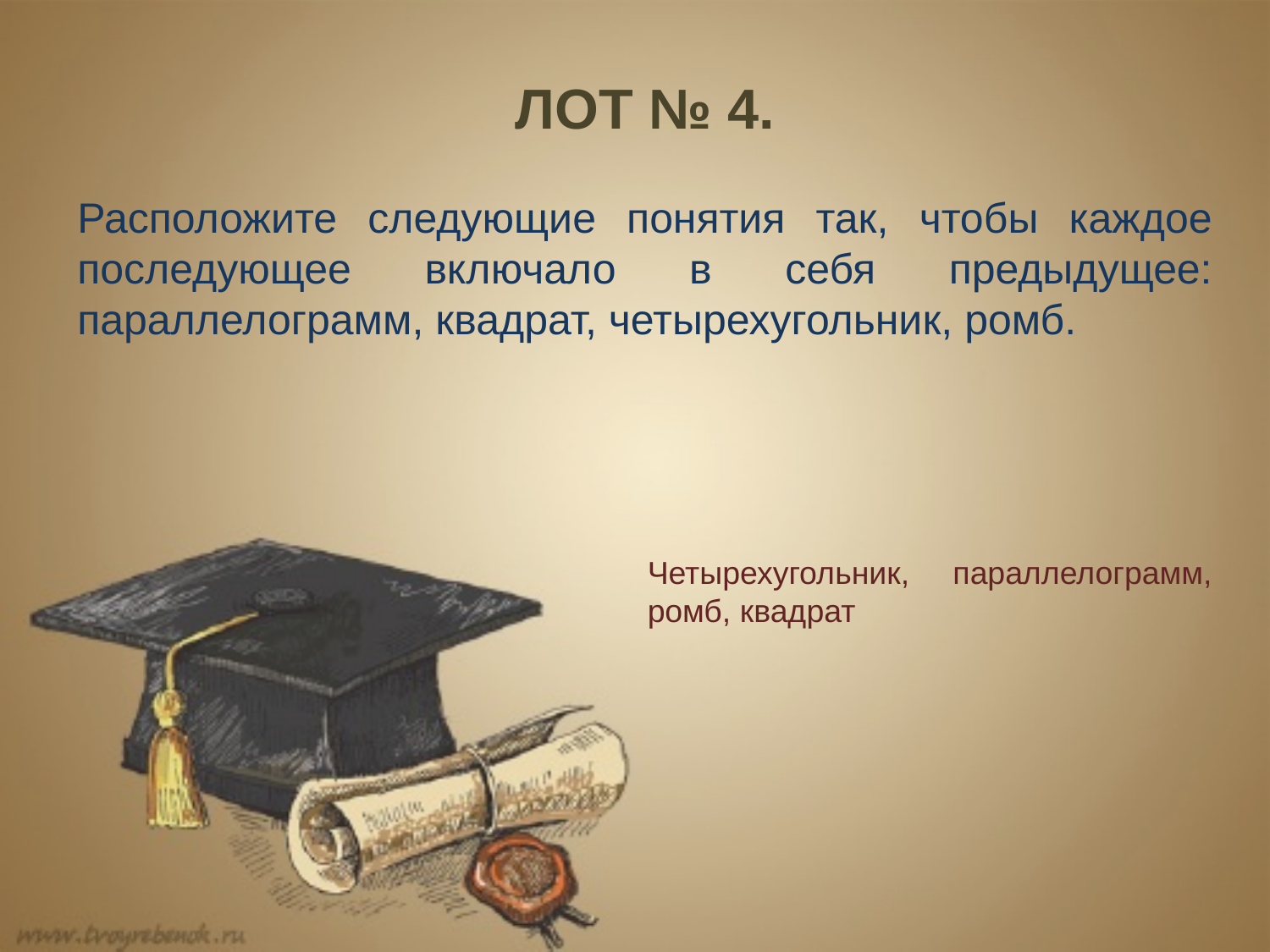

ЛОТ № 4.

Расположите следующие понятия так, чтобы каждое последующее включало в себя предыдущее: параллелограмм, квадрат, четырехугольник, ромб.

Четырехугольник, параллелограмм, ромб, квадрат